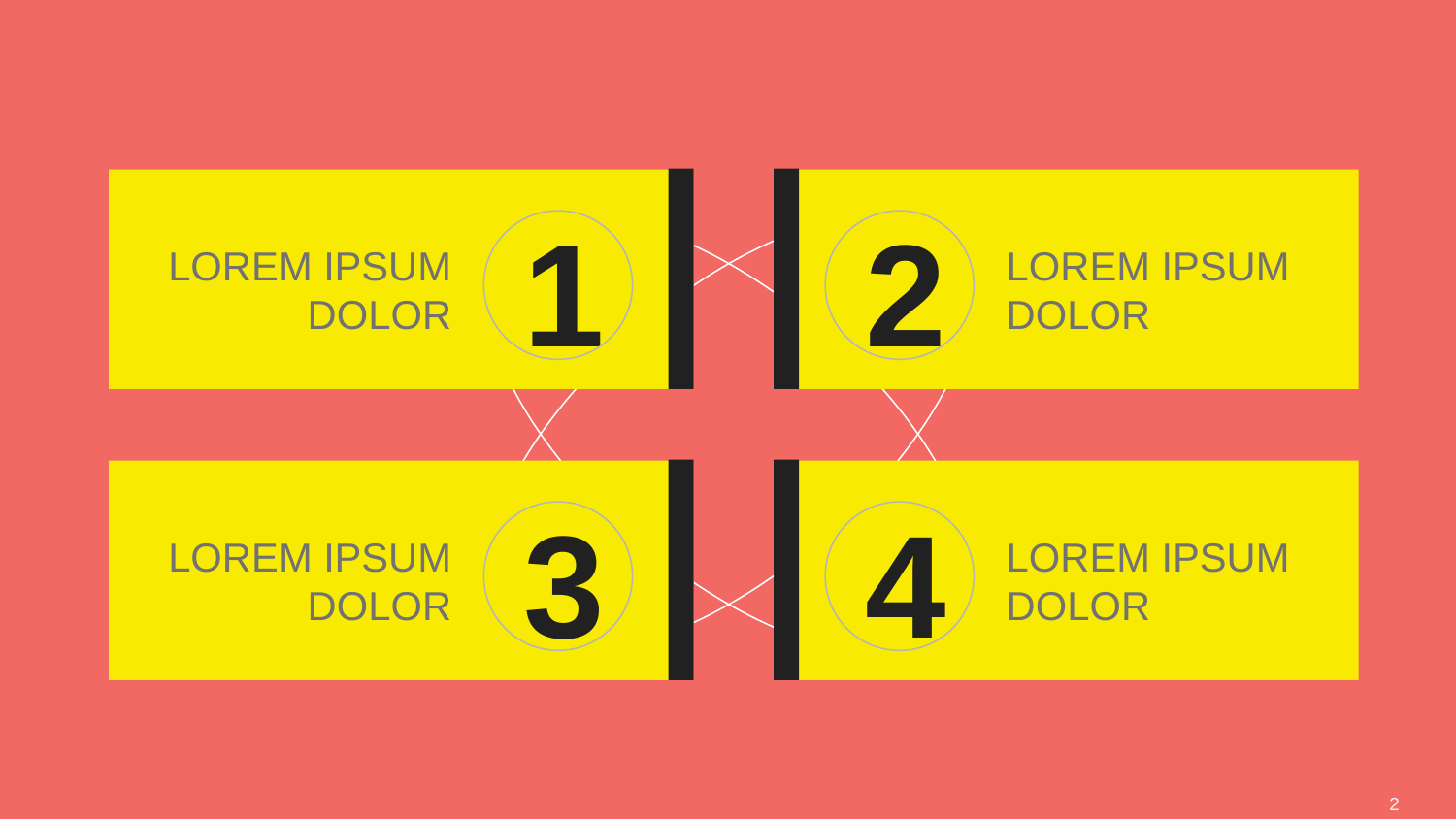

1
2

LOREM IPSUM DOLOR
LOREM IPSUM DOLOR

3
4

LOREM IPSUM DOLOR
LOREM IPSUM DOLOR